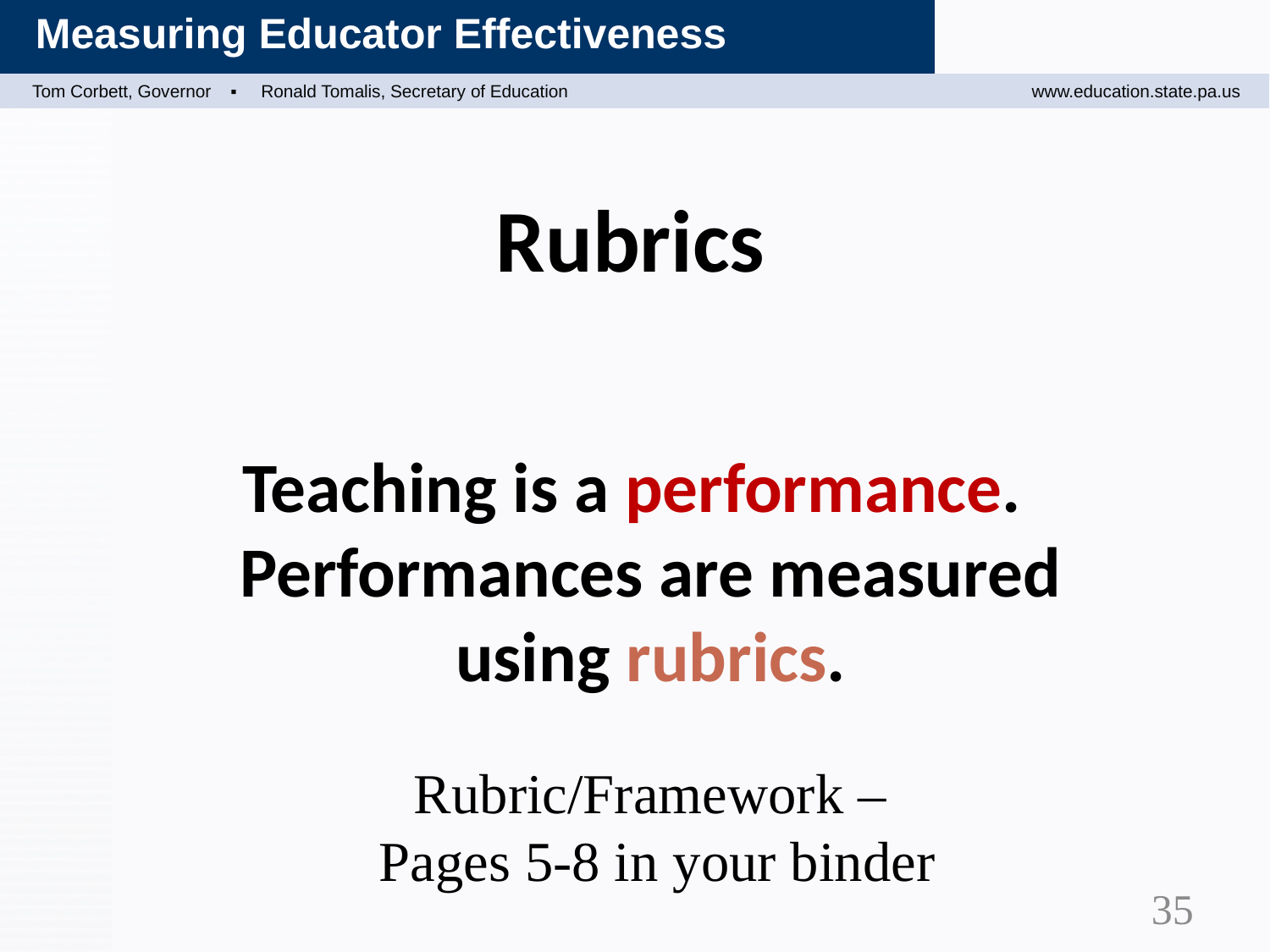

# Rubrics

Teaching is a performance. Performances are measured using rubrics.
Rubric/Framework –
Pages 5-8 in your binder
35